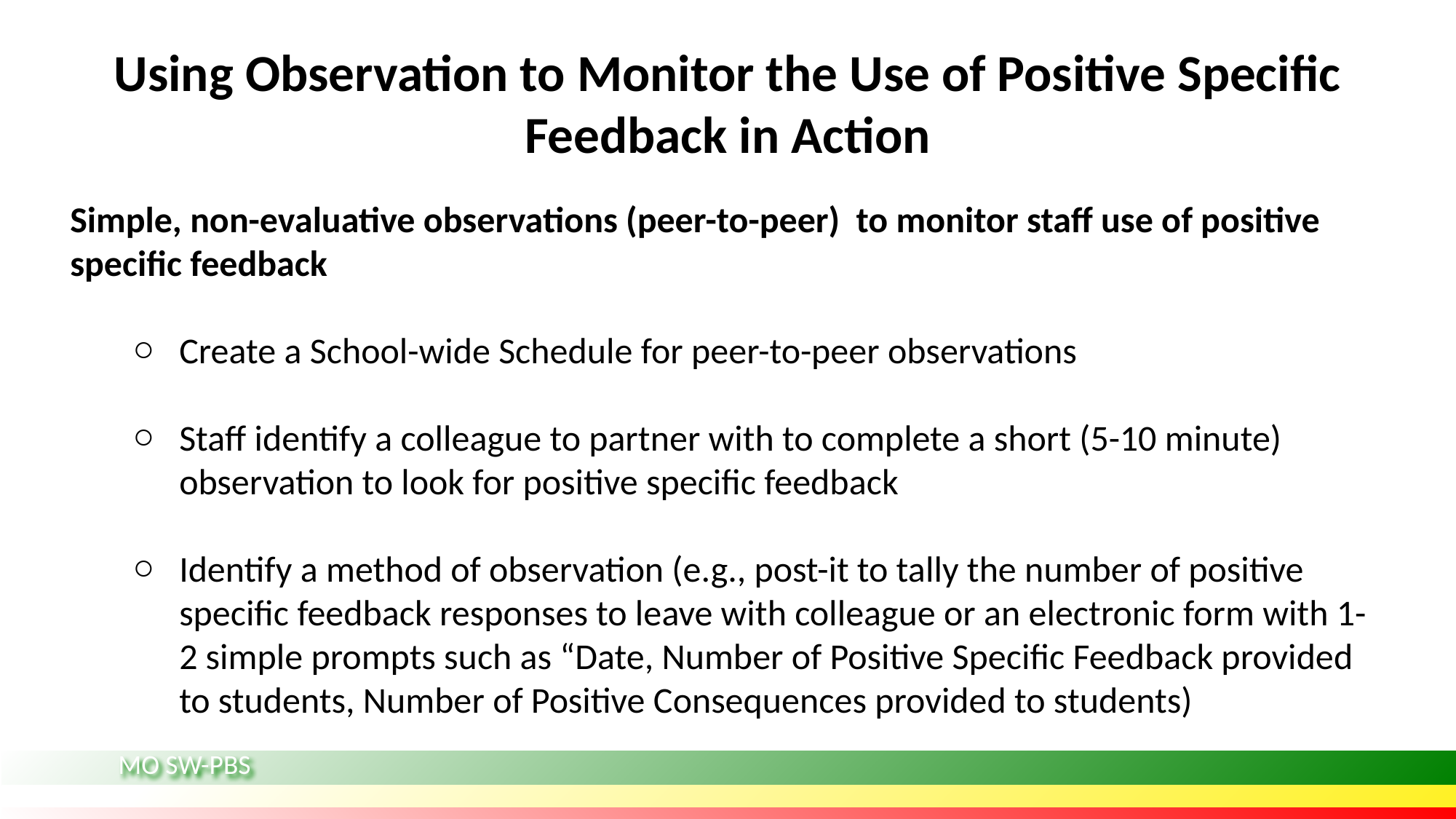

# Using Observation to Monitor the Use of Positive Specific Feedback in Action
Simple, non-evaluative observations (peer-to-peer)  to monitor staff use of positive specific feedback

Create a School-wide Schedule for peer-to-peer observations

Staff identify a colleague to partner with to complete a short (5-10 minute) observation to look for positive specific feedback

Identify a method of observation (e.g., post-it to tally the number of positive specific feedback responses to leave with colleague or an electronic form with 1-2 simple prompts such as “Date, Number of Positive Specific Feedback provided to students, Number of Positive Consequences provided to students)